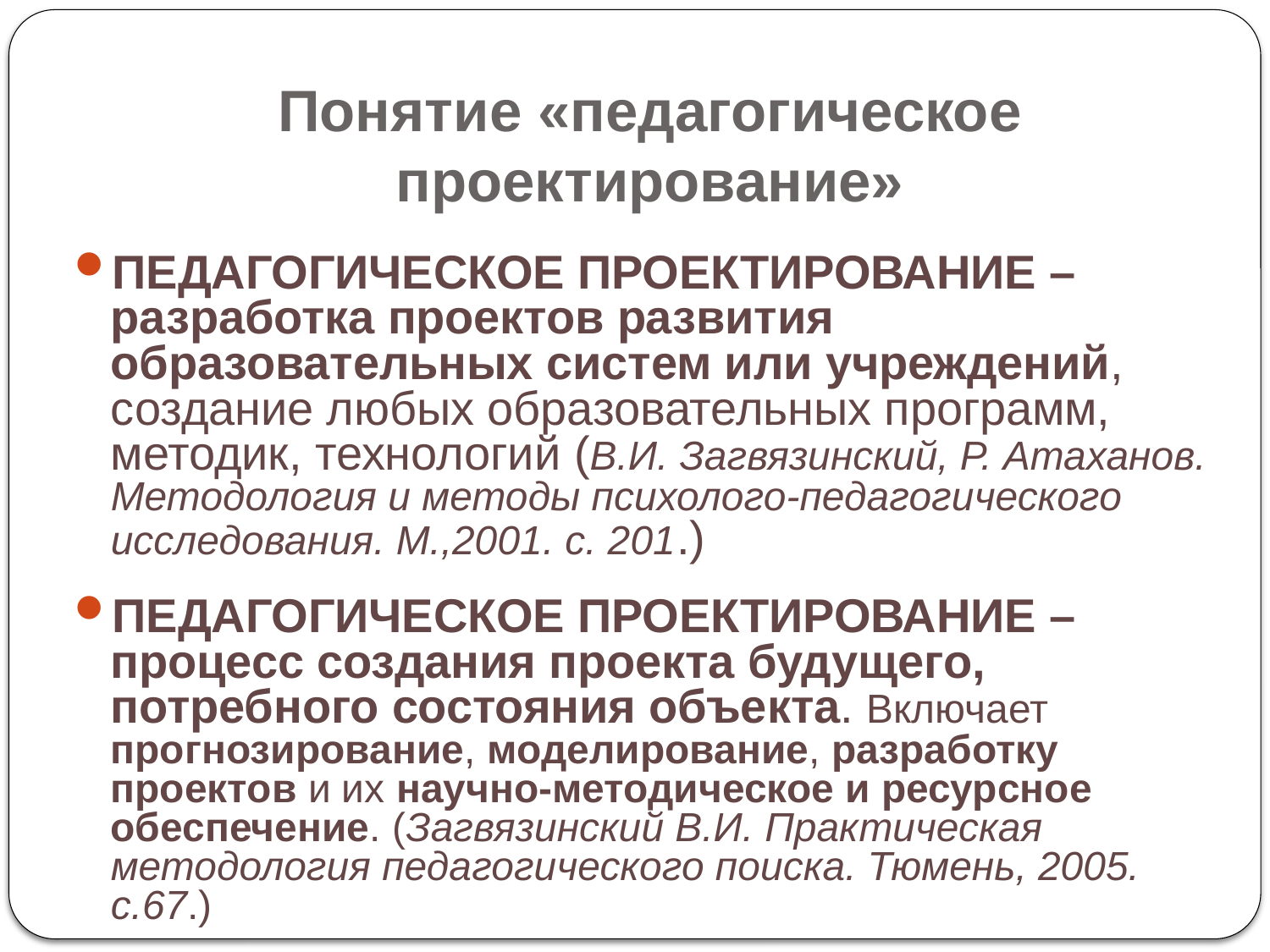

# Понятие «педагогическое проектирование»
ПЕДАГОГИЧЕСКОЕ ПРОЕКТИРОВАНИЕ – разработка проектов развития образовательных систем или учреждений, создание любых образовательных программ, методик, технологий (В.И. Загвязинский, Р. Атаханов. Методология и методы психолого-педагогического исследования. М.,2001. с. 201.)

ПЕДАГОГИЧЕСКОЕ ПРОЕКТИРОВАНИЕ – процесс создания проекта будущего, потребного состояния объекта. Включает прогнозирование, моделирование, разработку проектов и их научно-методическое и ресурсное обеспечение. (Загвязинский В.И. Практическая методология педагогического поиска. Тюмень, 2005. с.67.)